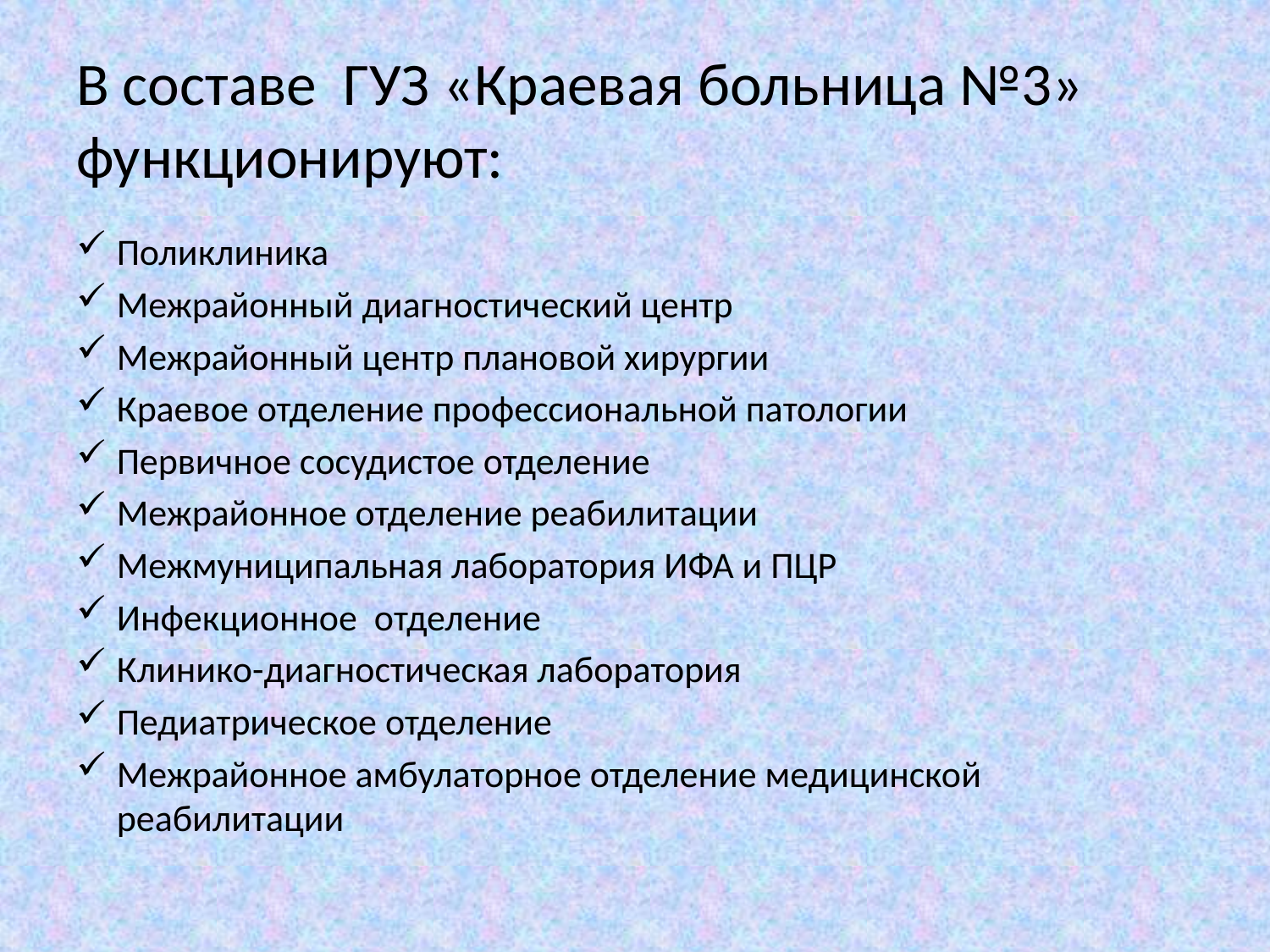

# В составе  ГУЗ «Краевая больница №3» функционируют:
Поликлиника
Межрайонный диагностический центр
Межрайонный центр плановой хирургии
Краевое отделение профессиональной патологии
Первичное сосудистое отделение
Межрайонное отделение реабилитации
Межмуниципальная лаборатория ИФА и ПЦР
Инфекционное  отделение
Клинико-диагностическая лаборатория
Педиатрическое отделение
Межрайонное амбулаторное отделение медицинской реабилитации